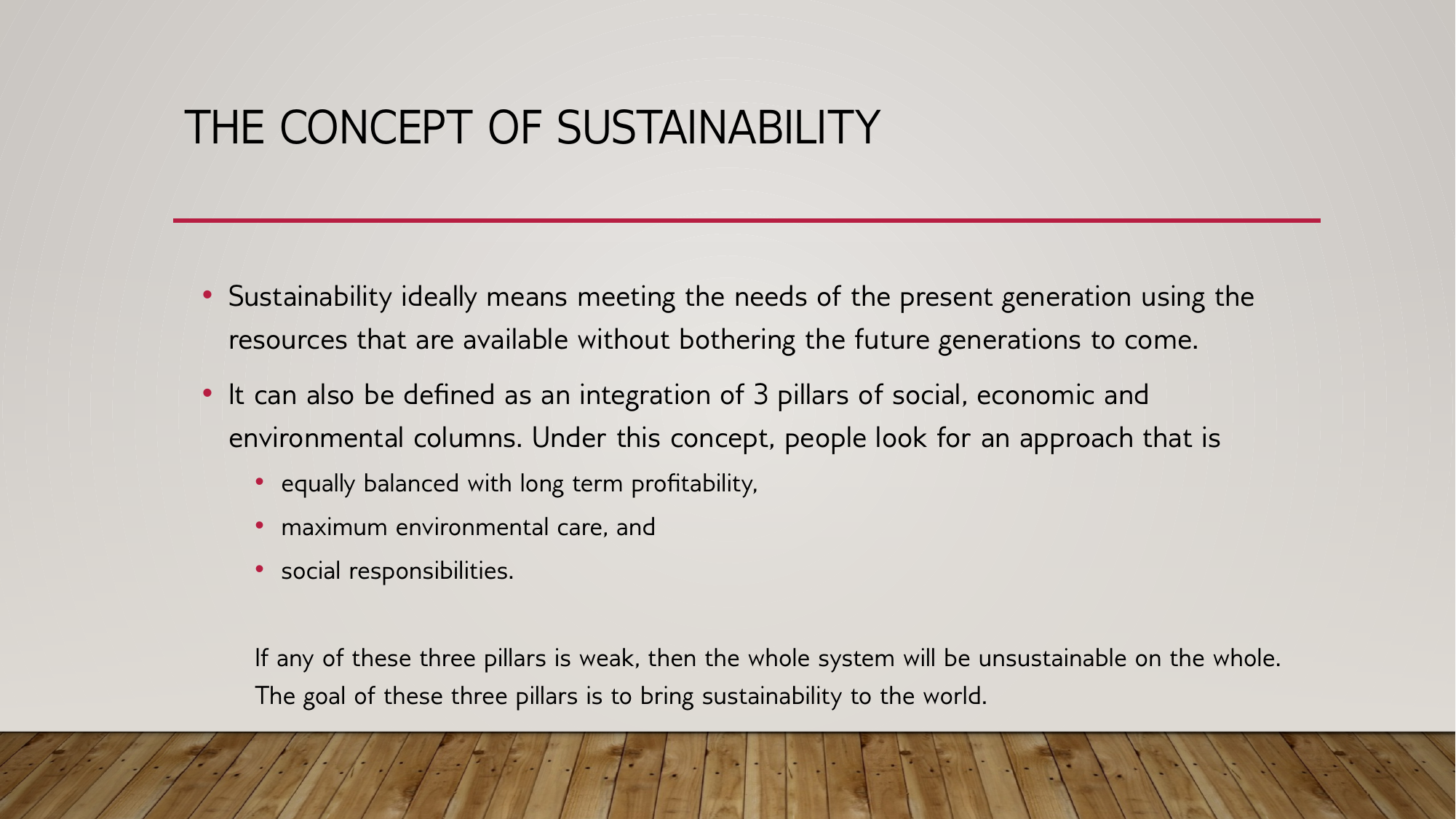

# The Concept of Sustainability
Sustainability ideally means meeting the needs of the present generation using the resources that are available without bothering the future generations to come.
It can also be defined as an integration of 3 pillars of social, economic and environmental columns. Under this concept, people look for an approach that is
equally balanced with long term profitability,
maximum environmental care, and
social responsibilities.

If any of these three pillars is weak, then the whole system will be unsustainable on the whole. The goal of these three pillars is to bring sustainability to the world.